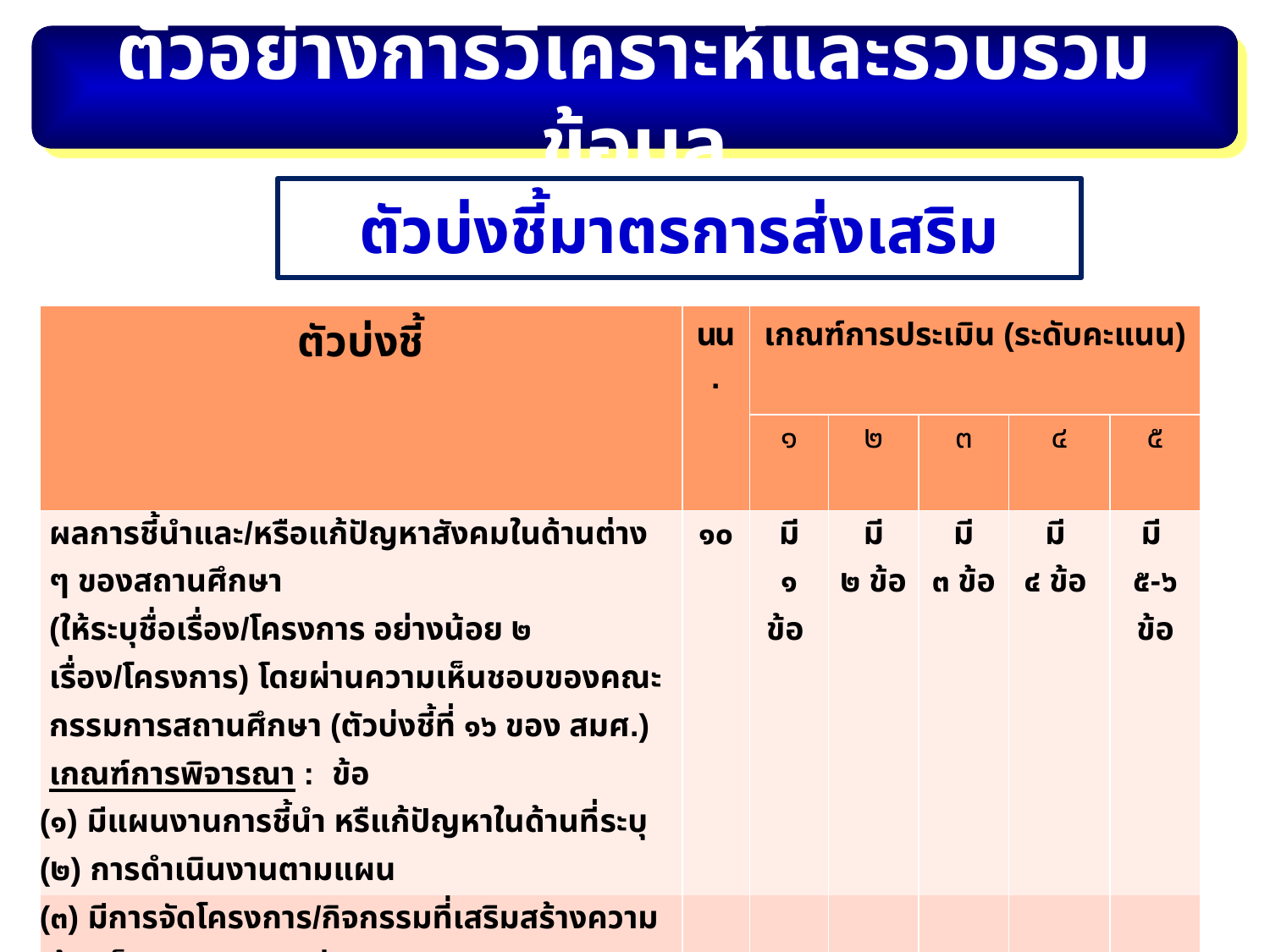

ตัวอย่างการวิเคราะห์และรวบรวมข้อมูล
ตัวบ่งชี้มาตรการส่งเสริม
| ตัวบ่งชี้ | นน. | เกณฑ์การประเมิน (ระดับคะแนน) |  |  |  |  |
| --- | --- | --- | --- | --- | --- | --- |
|  |  | ๑ | ๒ | ๓ | ๔ | ๕ |
| ผลการชี้นำและ/หรือแก้ปัญหาสังคมในด้านต่าง ๆ ของสถานศึกษา (ให้ระบุชื่อเรื่อง/โครงการ อย่างน้อย ๒ เรื่อง/โครงการ) โดยผ่านความเห็นชอบของคณะกรรมการสถานศึกษา (ตัวบ่งชี้ที่ ๑๖ ของ สมศ.) | ๑๐ | มี ๑ ข้อ | มี ๒ ข้อ | มี ๓ ข้อ | มี ๔ ข้อ | มี ๕-๖ ข้อ |
| เกณฑ์การพิจารณา : ข้อ |  |  |  |  |  |  |
| (๑) มีแผนงานการชี้นำ หรืแก้ปัญหาในด้านที่ระบุ |  |  |  |  |  |  |
| (๒) การดำเนินงานตามแผน |  |  |  |  |  |  |
| (๓) มีการจัดโครงการ/กิจกรรมที่เสริมสร้างความเข้มแข็งของชุมชน/หน่วยงานภายนอก |  |  |  |  |  |  |
| (๔) มีการติดตามและประเมินผลโครงการ/กิจกรรม และนำผลการประเมินไปปรับปรุง |  |  |  |  |  |  |
| (๕) ได้รับการยกย่องระดับกองทัพ/ภูมิภาค |  |  |  |  |  |  |
| (๖) ได้รับการยกย่องระดับชาติ/นานาชาติ |  |  |  |  |  |  |
|  |  |  |  |  |  |  |
26/03/55
น.อ.หญิง ชมภู พัฒนพงษ์ รอง ผอ.กปภ.ยศ.ทร. โทร 53608
28